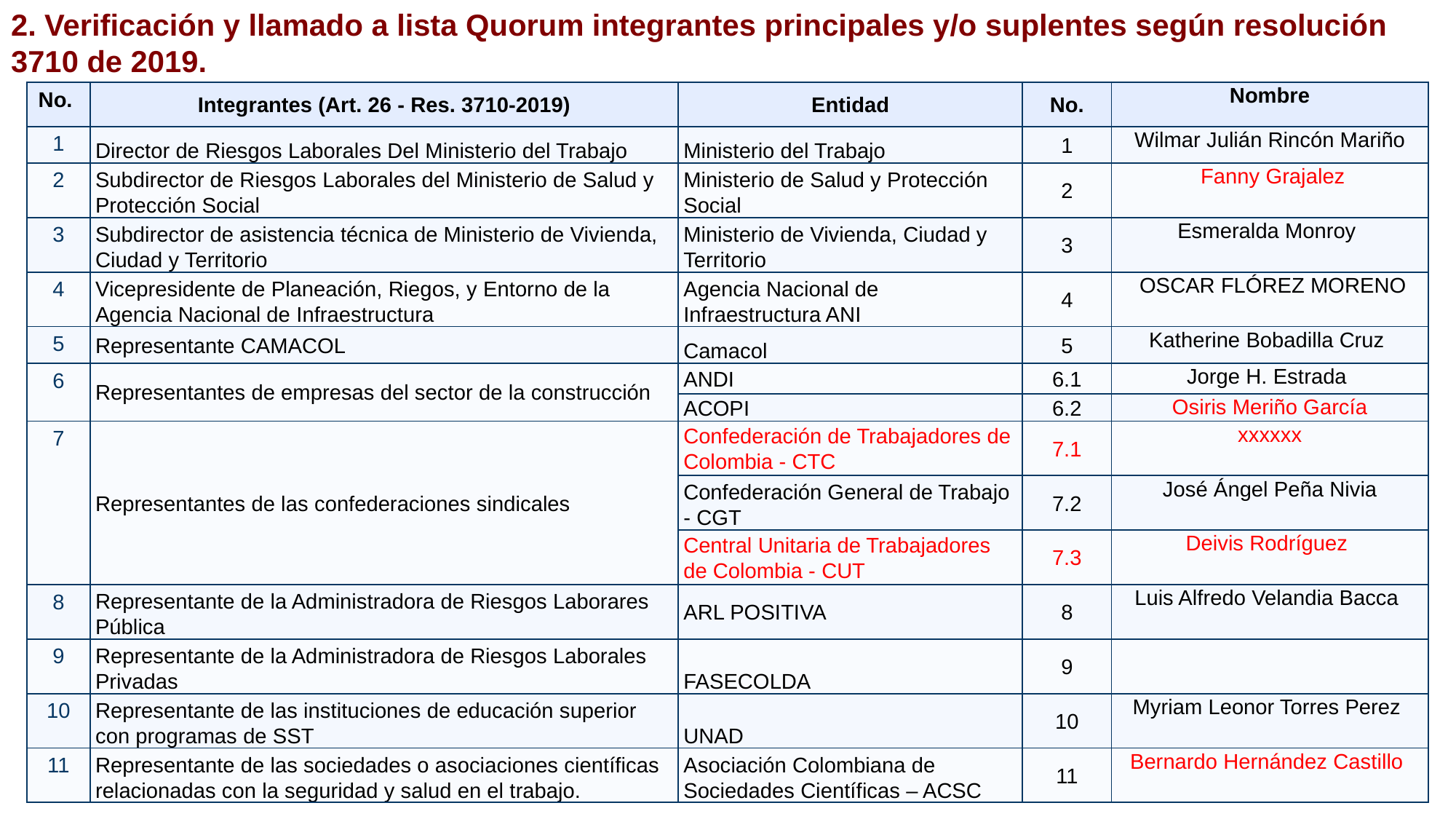

2. Verificación y llamado a lista Quorum integrantes principales y/o suplentes según resolución 3710 de 2019.
| No. | Integrantes (Art. 26 - Res. 3710-2019) | Entidad | No. | Nombre |
| --- | --- | --- | --- | --- |
| 1 | Director de Riesgos Laborales Del Ministerio del Trabajo | Ministerio del Trabajo | 1 | Wilmar Julián Rincón Mariño |
| 2 | Subdirector de Riesgos Laborales del Ministerio de Salud y Protección Social | Ministerio de Salud y Protección Social | 2 | Fanny Grajalez |
| 3 | Subdirector de asistencia técnica de Ministerio de Vivienda, Ciudad y Territorio | Ministerio de Vivienda, Ciudad y Territorio | 3 | Esmeralda Monroy |
| 4 | Vicepresidente de Planeación, Riegos, y Entorno de la Agencia Nacional de Infraestructura | Agencia Nacional de Infraestructura ANI | 4 | OSCAR FLÓREZ MORENO |
| 5 | Representante CAMACOL | Camacol | 5 | Katherine Bobadilla Cruz |
| 6 | Representantes de empresas del sector de la construcción | ANDI | 6.1 | Jorge H. Estrada |
|  |  | ACOPI | 6.2 | Osiris Meriño García |
| 7 | Representantes de las confederaciones sindicales | Confederación de Trabajadores de Colombia - CTC | 7.1 | xxxxxx |
|  |  | Confederación General de Trabajo - CGT | 7.2 | José Ángel Peña Nivia |
|  |  | Central Unitaria de Trabajadores de Colombia - CUT | 7.3 | Deivis Rodríguez |
| 8 | Representante de la Administradora de Riesgos Laborares Pública | ARL POSITIVA | 8 | Luis Alfredo Velandia Bacca |
| 9 | Representante de la Administradora de Riesgos Laborales Privadas | FASECOLDA | 9 |  |
| 10 | Representante de las instituciones de educación superior con programas de SST | UNAD | 10 | Myriam Leonor Torres Perez |
| 11 | Representante de las sociedades o asociaciones científicas relacionadas con la seguridad y salud en el trabajo. | Asociación Colombiana de Sociedades Científicas – ACSC | 11 | Bernardo Hernández Castillo |